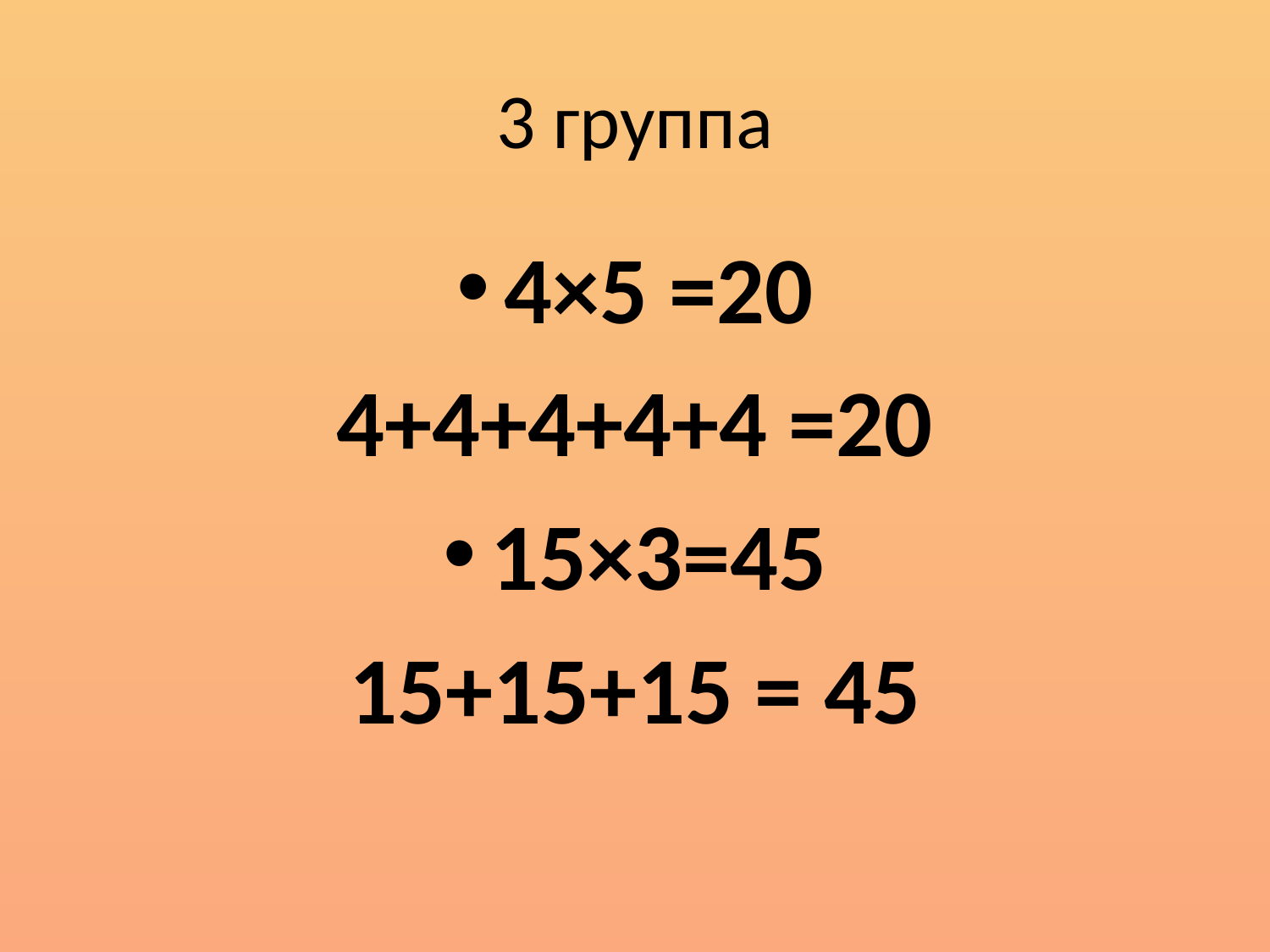

# 3 группа
4×5 =20
4+4+4+4+4 =20
15×3=45
15+15+15 = 45